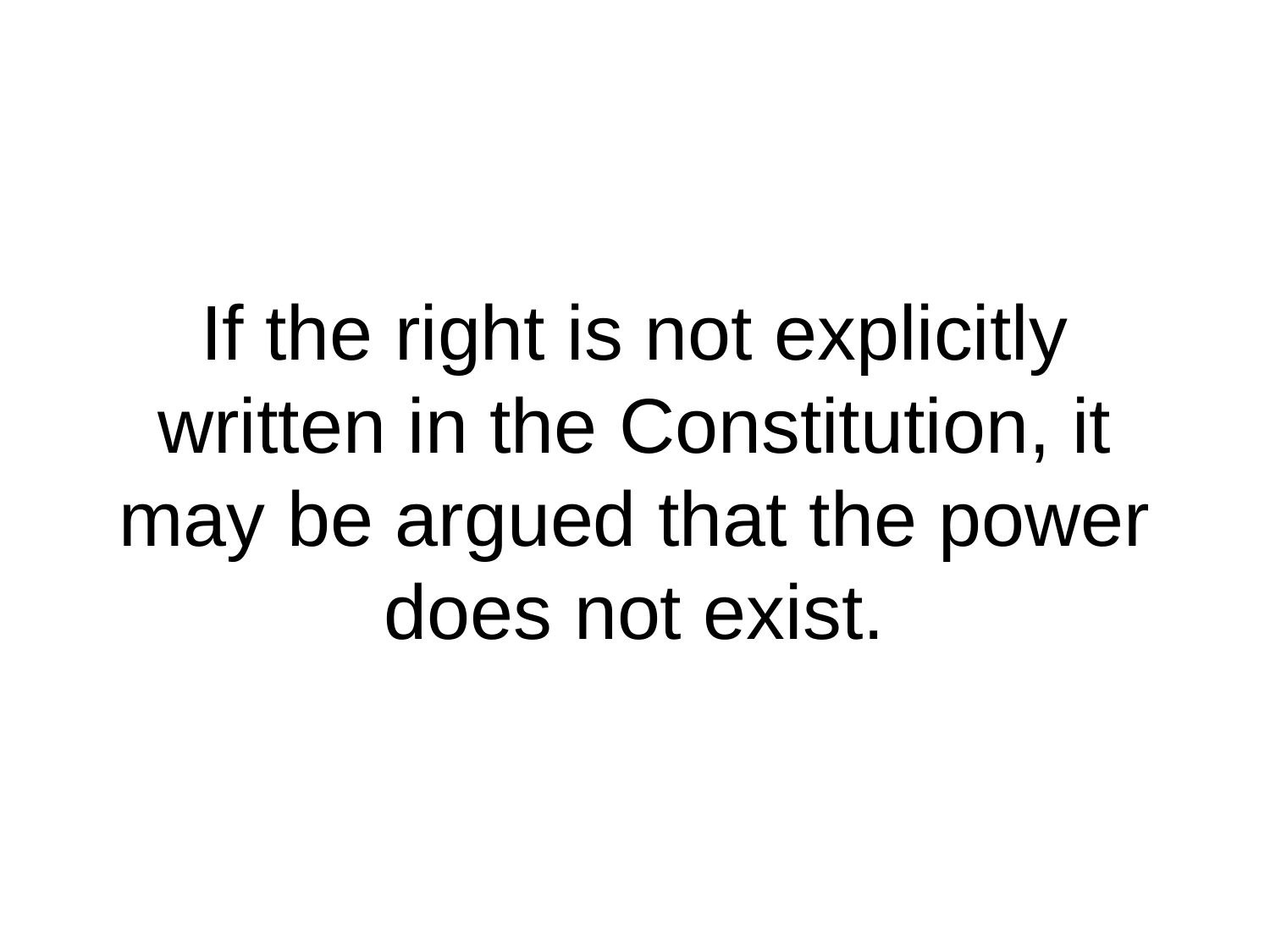

# If the right is not explicitly written in the Constitution, it may be argued that the power does not exist.